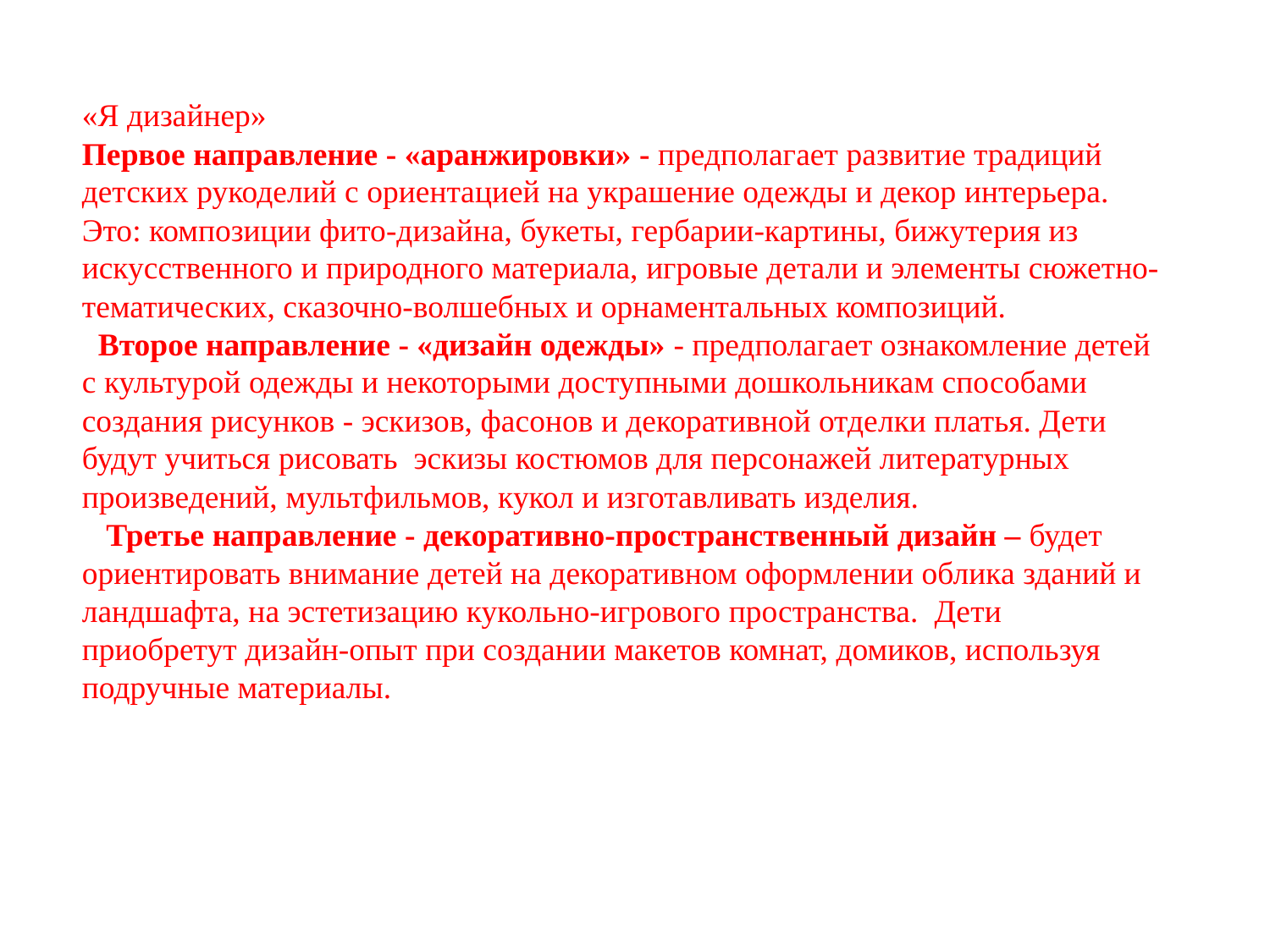

«Я дизайнер»
Первое направление - «аранжировки» - предполагает развитие традиций детских рукоделий с ориентацией на украшение одежды и декор интерьера. Это: композиции фито-дизайна, букеты, гербарии-картины, бижутерия из искусственного и природного материала, игровые детали и элементы сюжетно-тематических, сказочно-волшебных и орнаментальных композиций.
  Второе направление - «дизайн одежды» - предполагает ознакомление детей с культурой одежды и некоторыми доступными дошкольникам способами создания рисунков - эскизов, фасонов и декоративной отделки платья. Дети будут учиться рисовать  эскизы костюмов для персонажей литературных произведений, мультфильмов, кукол и изготавливать изделия.
   Третье направление - декоративно-пространственный дизайн – будет ориентировать внимание детей на декоративном оформлении облика зданий и ландшафта, на эстетизацию кукольно-игрового пространства.  Дети приобретут дизайн-опыт при создании макетов комнат, домиков, используя подручные материалы.